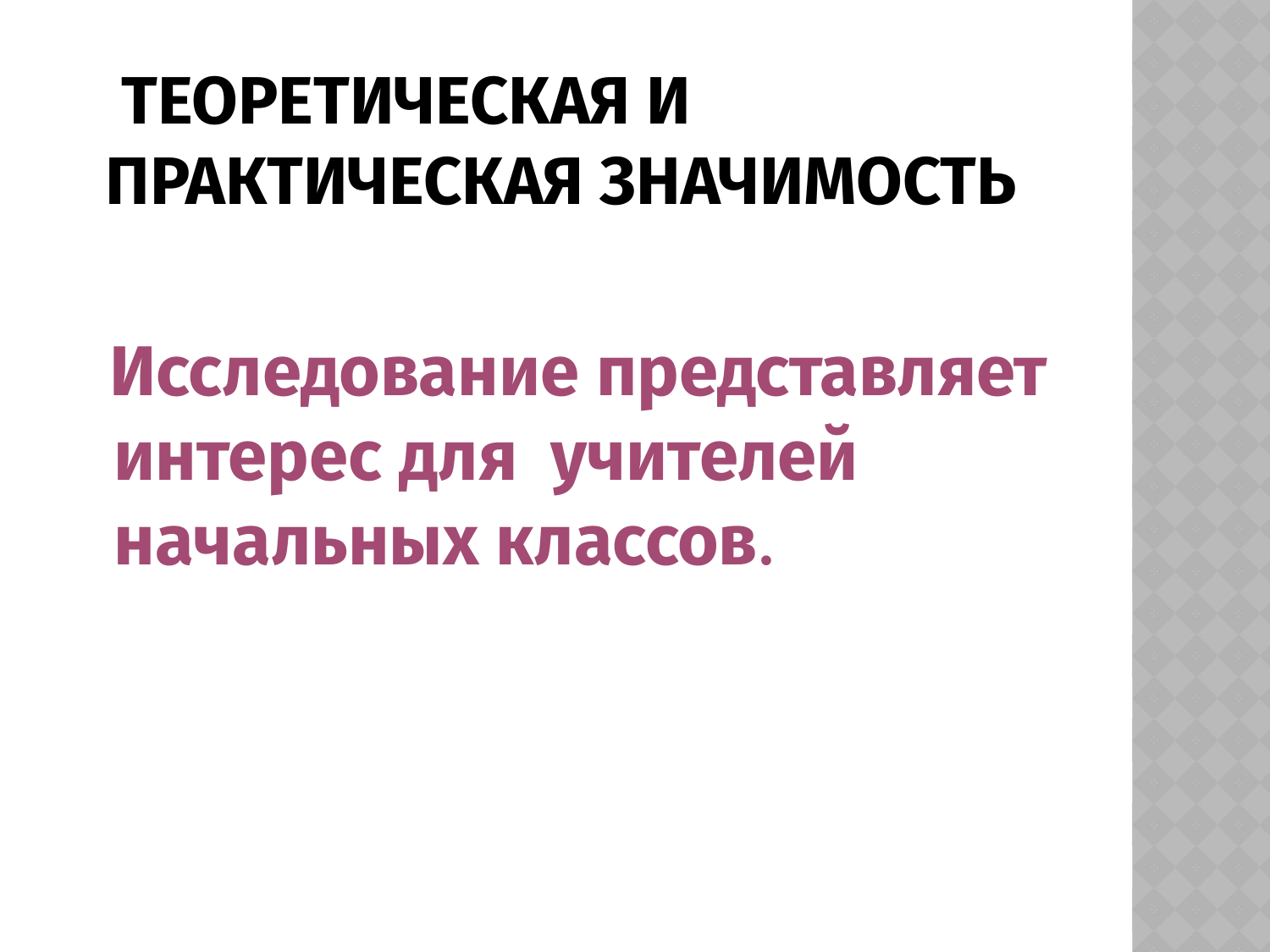

# теоретическая и практическая значимость

  Исследование представляет интерес для  учителей начальных классов.